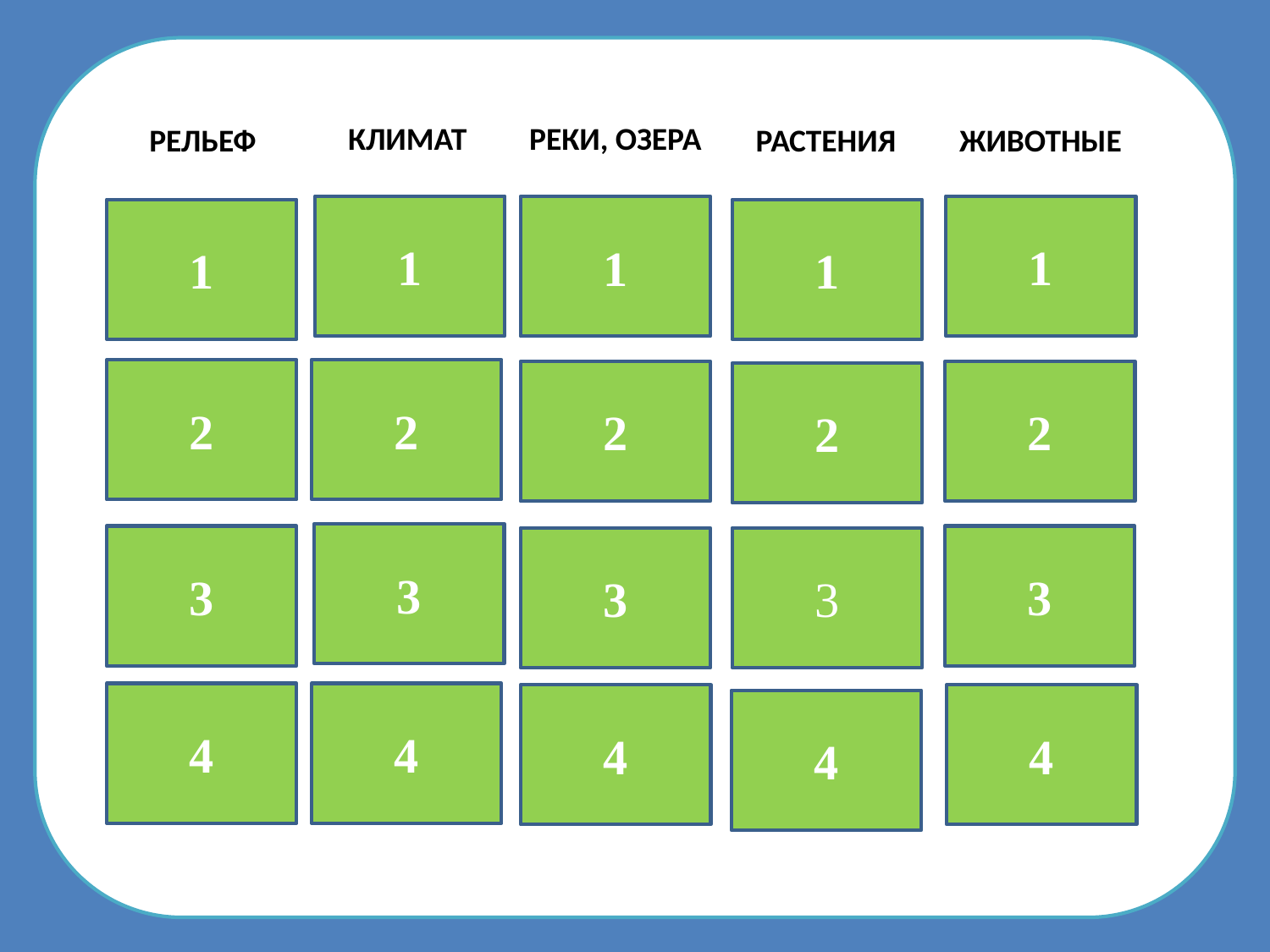

Рекорды
РЕКИ, ОЗЕРА
КЛИМАТ
РЕЛЬЕФ
ЖИВОТНЫЕ
РАСТЕНИЯ
1
1
1
1
1
2
2
2
2
2
3
3
3
3
3
4
4
4
4
4
#